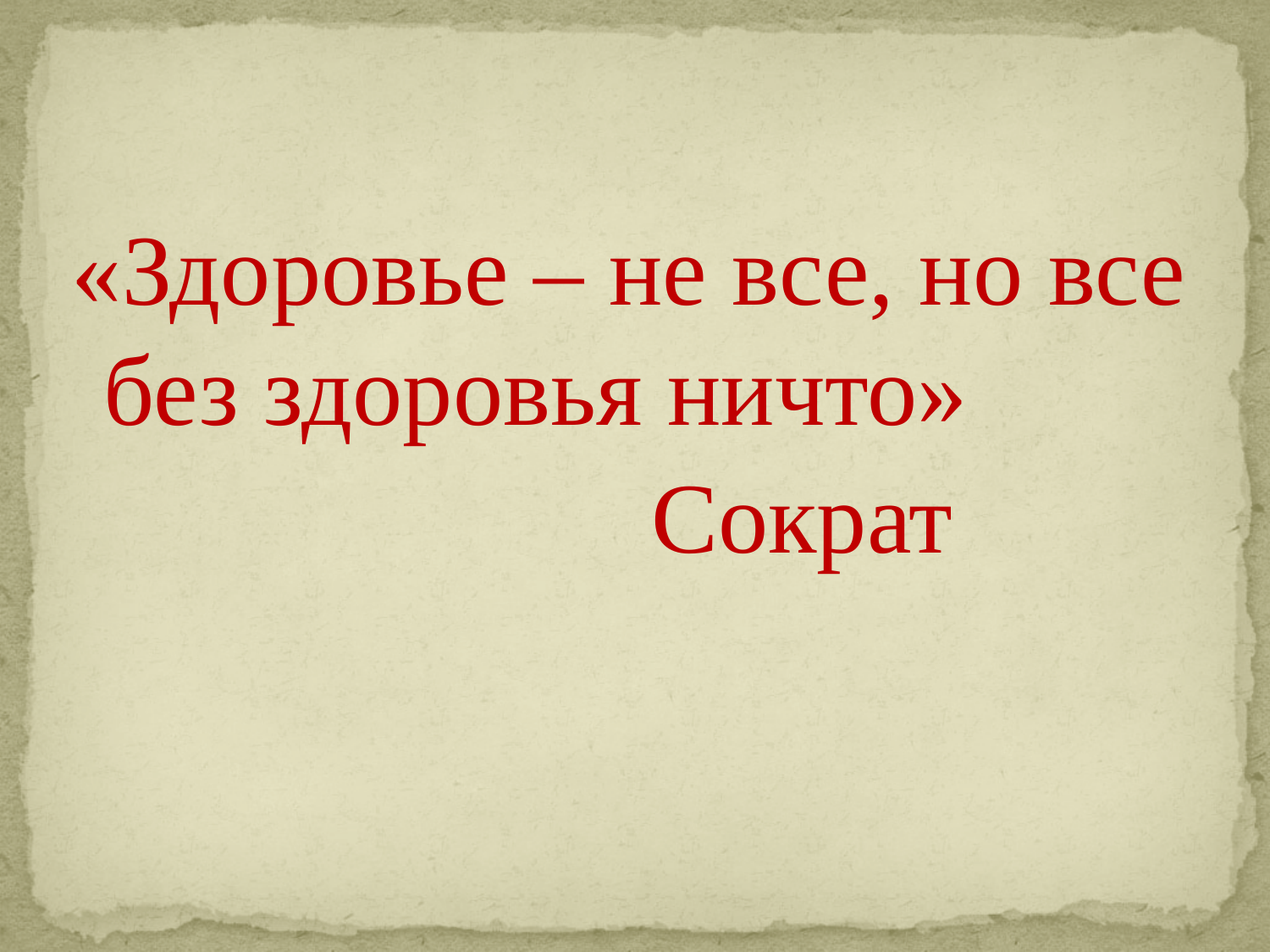

«Здоровье – не все, но все без здоровья ничто»
                       Сократ